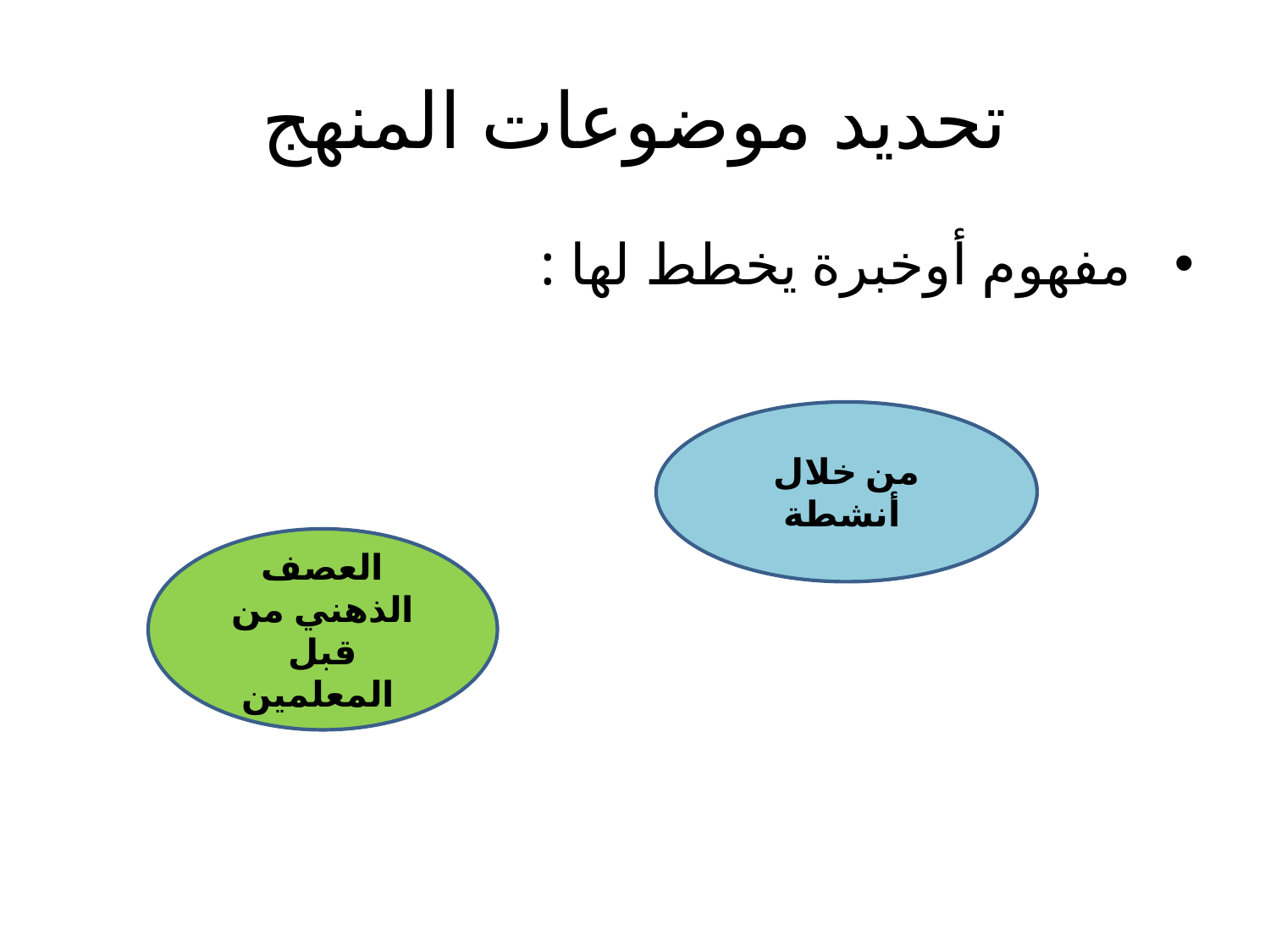

# تحديد موضوعات المنهج
 مفهوم أوخبرة يخطط لها :

من خلال أنشطة
العصف الذهني من قبل المعلمين